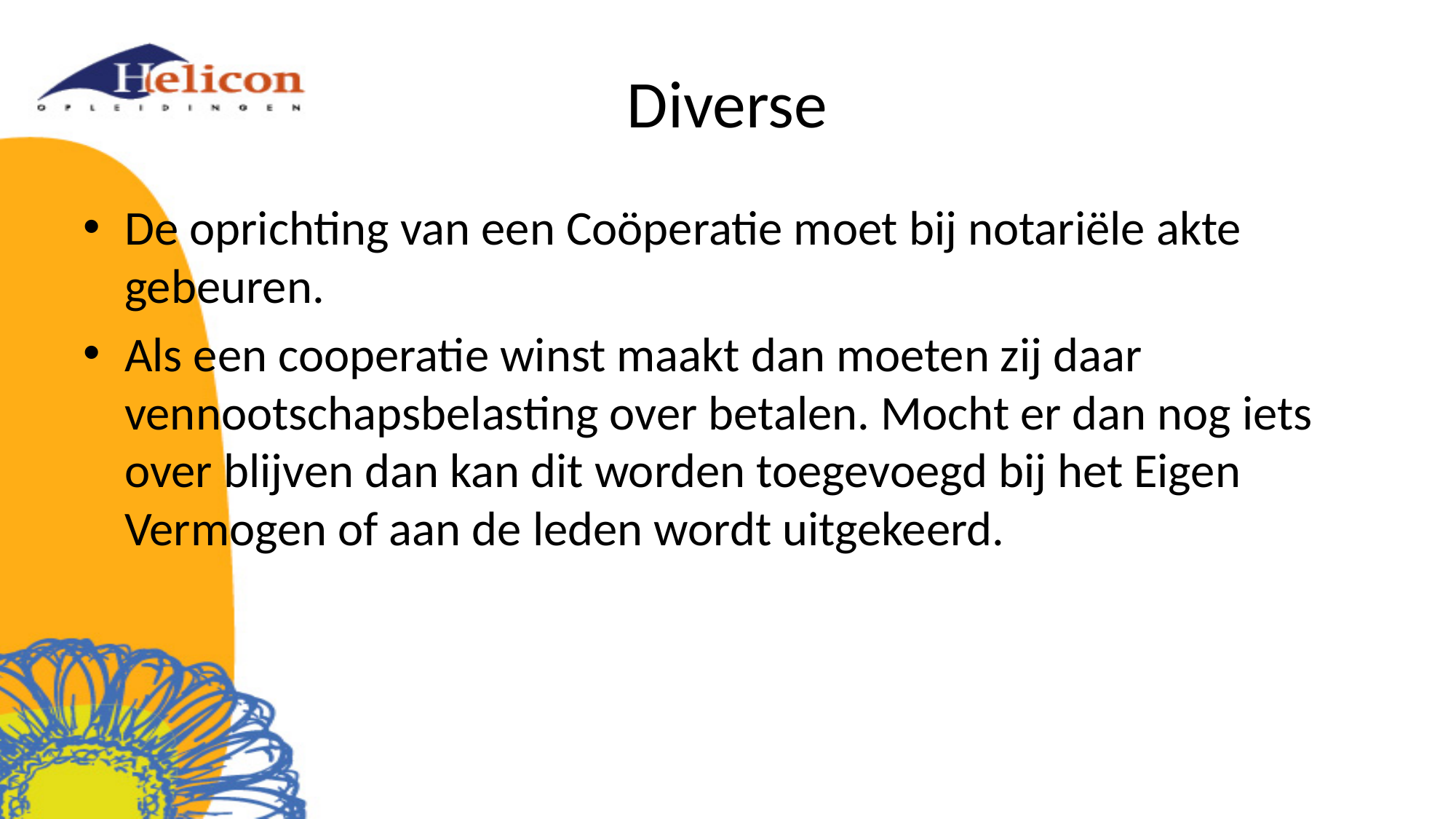

# Diverse
De oprichting van een Coöperatie moet bij notariële akte gebeuren.
Als een cooperatie winst maakt dan moeten zij daar vennootschapsbelasting over betalen. Mocht er dan nog iets over blijven dan kan dit worden toegevoegd bij het Eigen Vermogen of aan de leden wordt uitgekeerd.